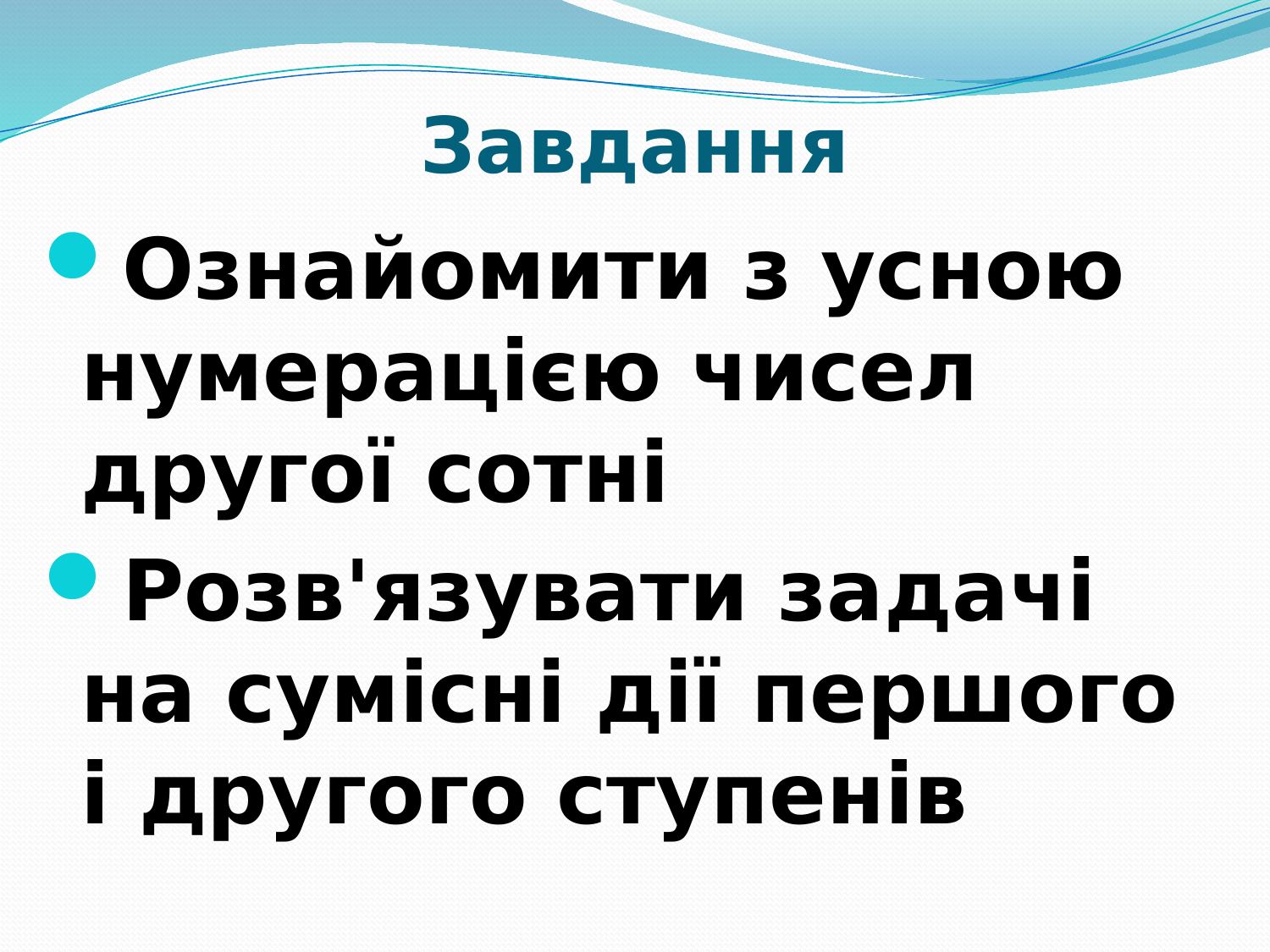

# Завдання
Ознайомити з усною нумерацією чисел другої сотні
Розв'язувати задачі на сумісні дії першого і другого ступенів